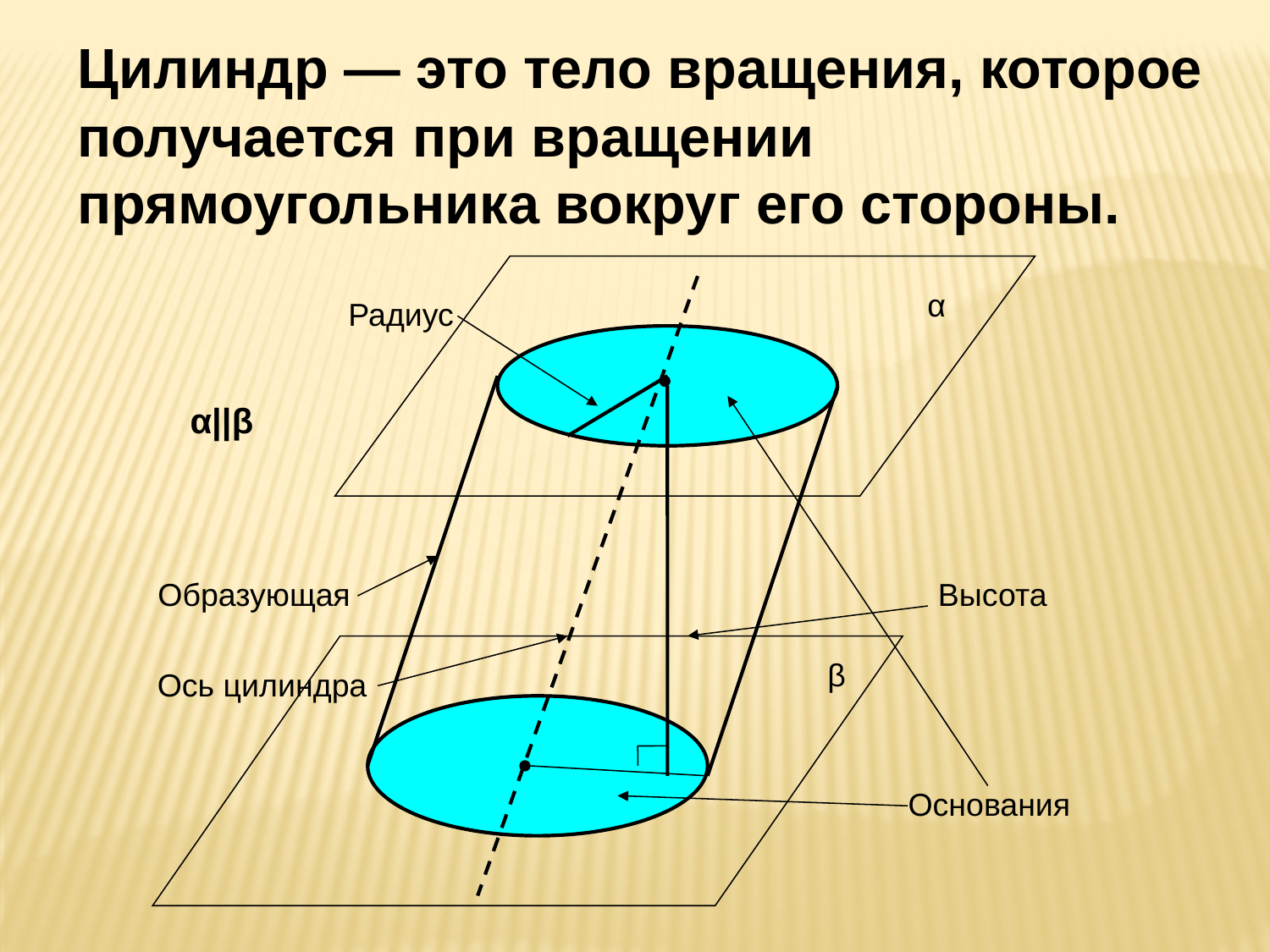

Цилиндр — это тело вращения, которое получается при вращении прямоугольника вокруг его стороны.

α
Радиус

α||β

Образующая
Высота

β
Ось цилиндра

Основания